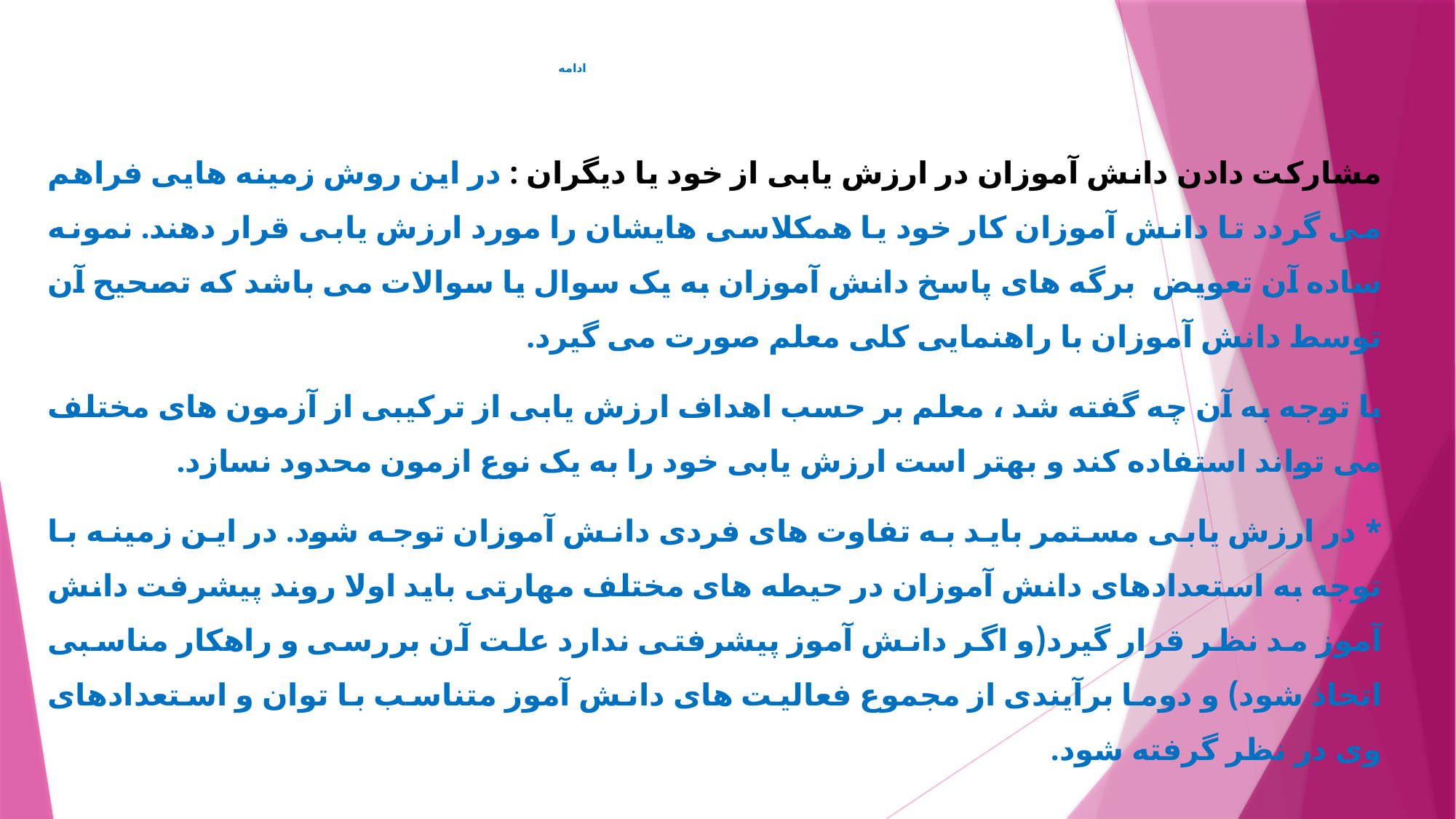

# ادامه
مشارکت دادن دانش آموزان در ارزش یابی از خود یا دیگران : در این روش زمینه هایی فراهم می گردد تا دانش آموزان کار خود یا همکلاسی هایشان را مورد ارزش یابی قرار دهند. نمونه ساده آن تعویض  برگه های پاسخ دانش آموزان به یک سوال یا سوالات می باشد که تصحیح آن توسط دانش آموزان با راهنمایی کلی معلم صورت می گیرد.
با توجه به آن چه گفته شد ، معلم بر حسب اهداف ارزش یابی از ترکیبی از آزمون های مختلف می تواند استفاده کند و بهتر است ارزش یابی خود را به یک نوع ازمون محدود نسازد.
* در ارزش یابی مستمر باید به تفاوت های فردی دانش آموزان توجه شود. در این زمینه با توجه به استعدادهای دانش آموزان در حیطه های مختلف مهارتی باید اولا روند پیشرفت دانش آموز مد نظر قرار گیرد(و اگر دانش آموز پیشرفتی ندارد علت آن بررسی و راهکار مناسبی اتخاذ شود) و دوما برآیندی از مجموع فعالیت های دانش آموز متناسب با توان و استعدادهای وی در نظر گرفته شود.